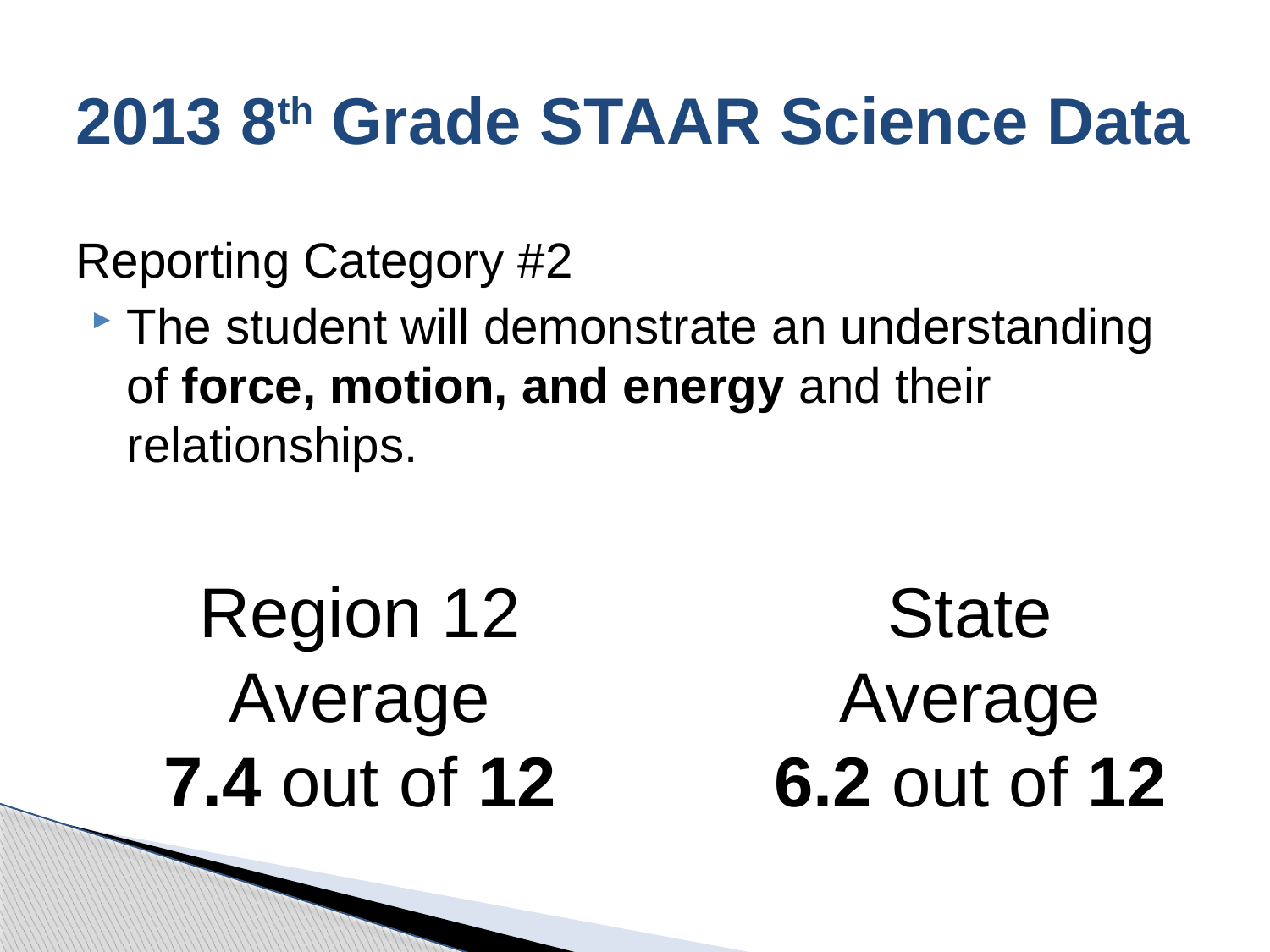

# 2013 8th Grade STAAR Science Data
Reporting Category #2
The student will demonstrate an understanding of force, motion, and energy and their relationships.
Region 12 Average
7.4 out of 12
State Average
6.2 out of 12